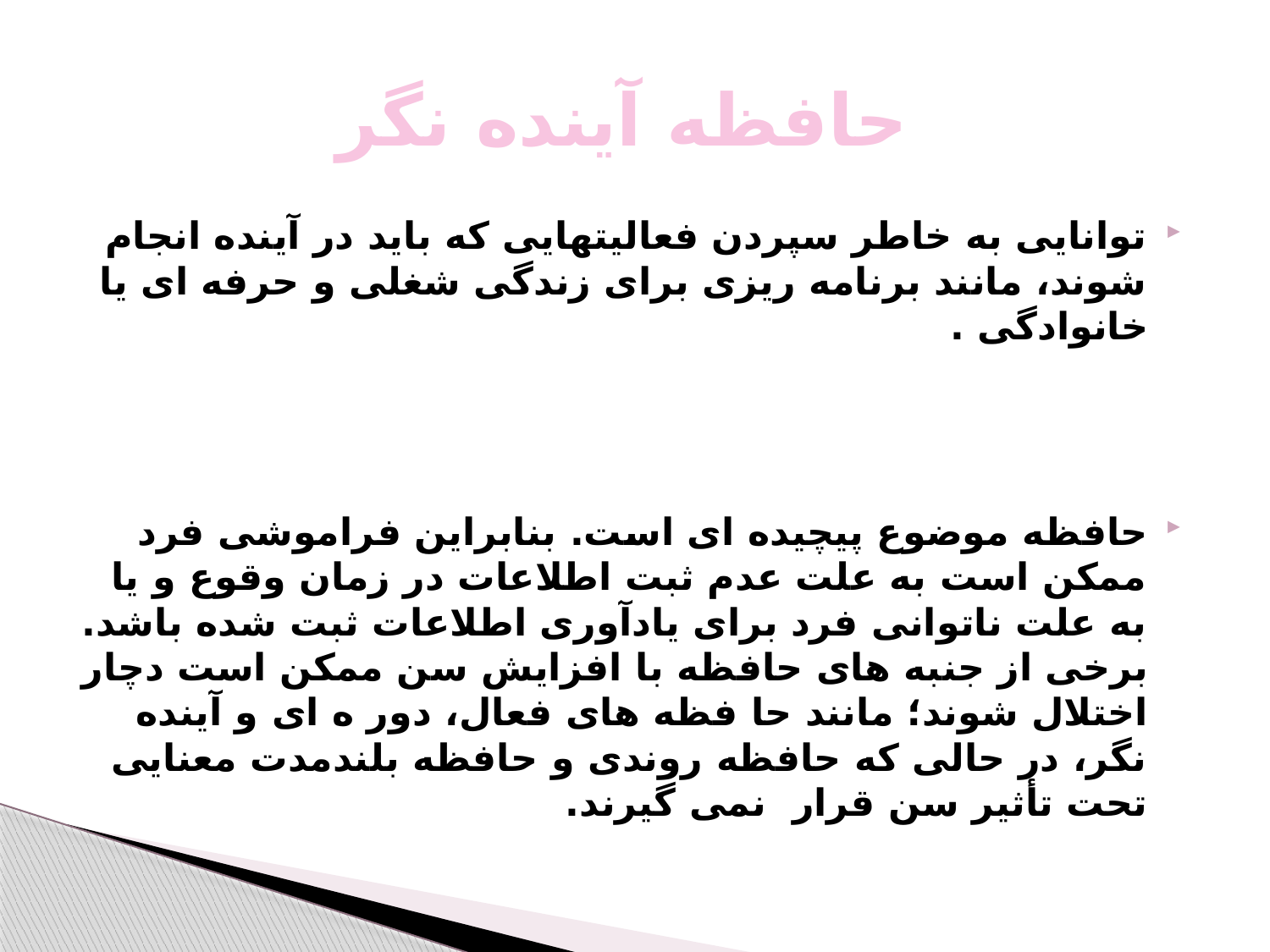

# حافظه آینده نگر
توانایی به خاطر سپردن فعالیتهایی که باید در آینده انجام شوند، مانند برنامه ریزی برای زندگی شغلی و حرفه ای یا خانوادگی .

حافظه موضوع پیچیده ای است. بنابراین فراموشی فرد ممکن است به علت عدم ثبت اطلاعات در زمان وقوع و یا به علت ناتوانی فرد برای یادآوری اطلاعات ثبت شده باشد. برخی از جنبه های حافظه با افزایش سن ممکن است دچار اختلال شوند؛ مانند حا فظه های فعال، دور ه ای و آینده نگر، در حالی که حافظه روندی و حافظه بلندمدت معنایی تحت تأثیر سن قرار  نمی گیرند.